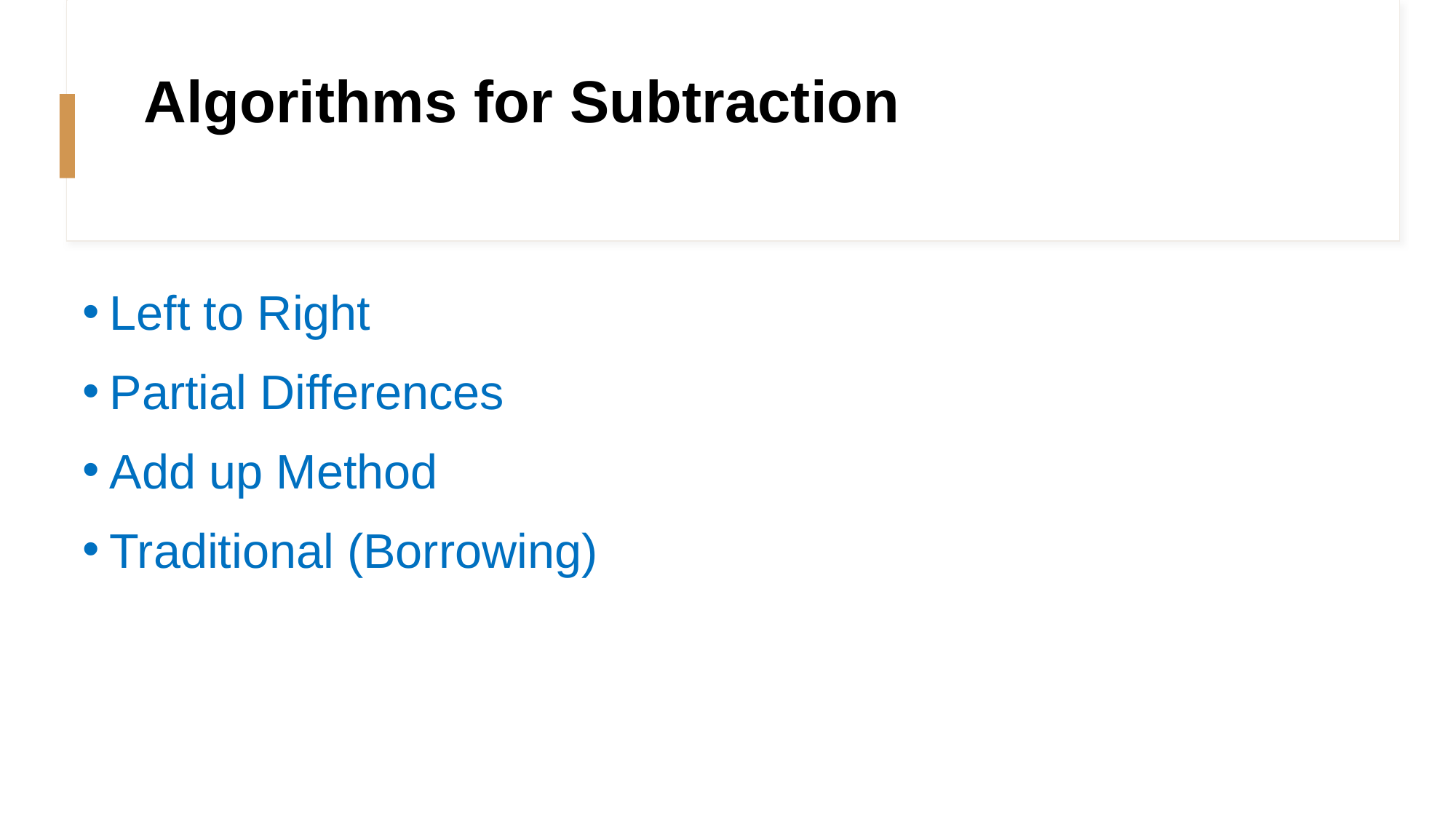

# Algorithms for Subtraction
Left to Right
Partial Differences
Add up Method
Traditional (Borrowing)